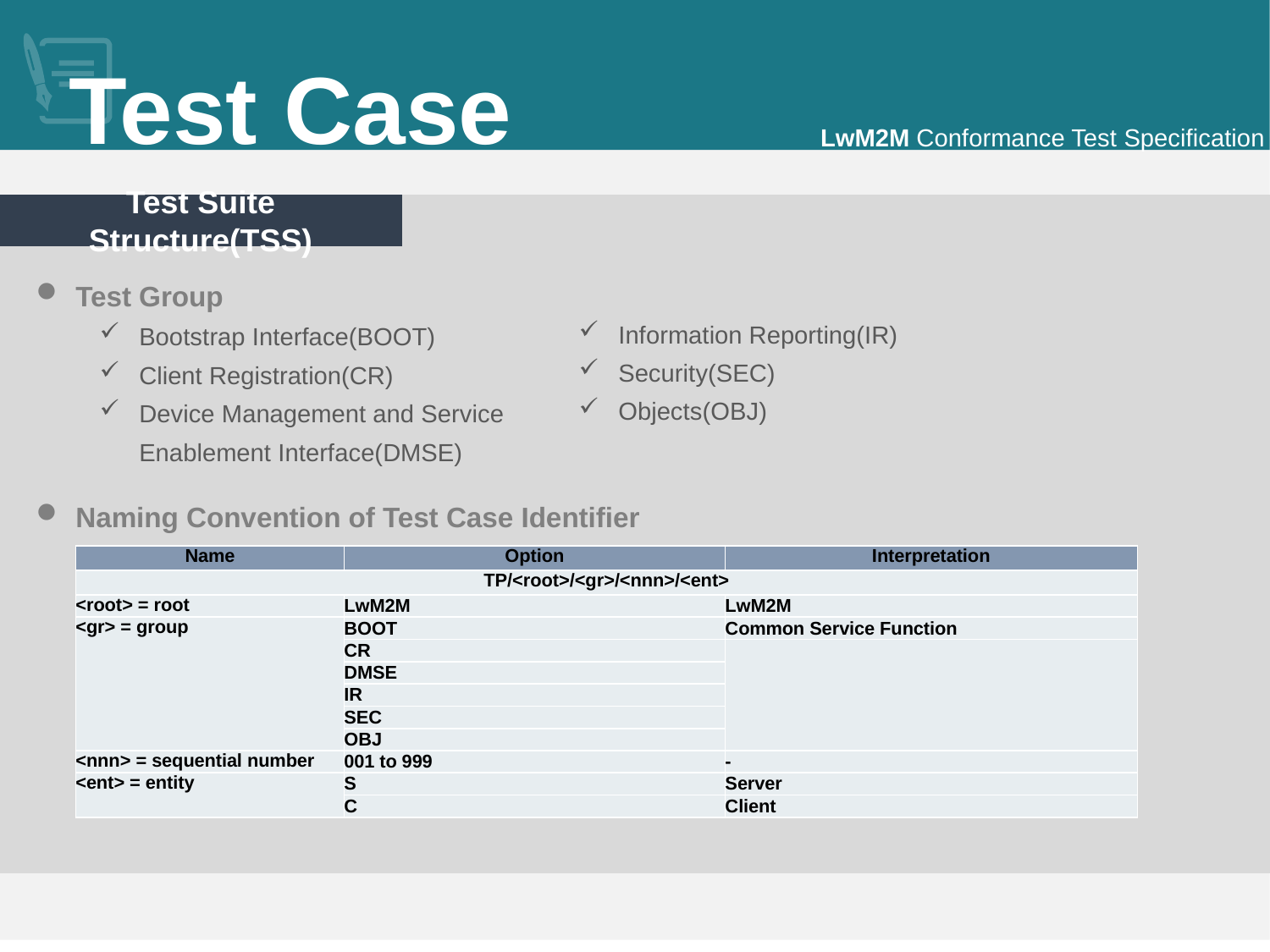

Test Case
#
LwM2M Conformance Test Specification
Test Group
Bootstrap Interface(BOOT)
Client Registration(CR)
Device Management and Service Enablement Interface(DMSE)
Information Reporting(IR)
Security(SEC)
Objects(OBJ)
Test Group
Test Suite Structure(TSS)

Test Group
Bootstrap Interface(BOOT)
Client Registration(CR)
Device Management and Service Enablement Interface(DMSE)
Information Reporting(IR)
Security(SEC)
Objects(OBJ)
Naming Convention of Test Case Identifier
| Name | Option | Interpretation |
| --- | --- | --- |
| TP/<root>/<gr>/<nnn>/<ent> |  |  |
| <root> = root | LwM2M | LwM2M |
| <gr> = group | BOOT | Common Service Function |
|  | CR |  |
|  | DMSE |  |
|  | IR |  |
|  | SEC |  |
|  | OBJ |  |
| <nnn> = sequential number | 001 to 999 | - |
| <ent> = entity | S | Server |
|  | C | Client |
9